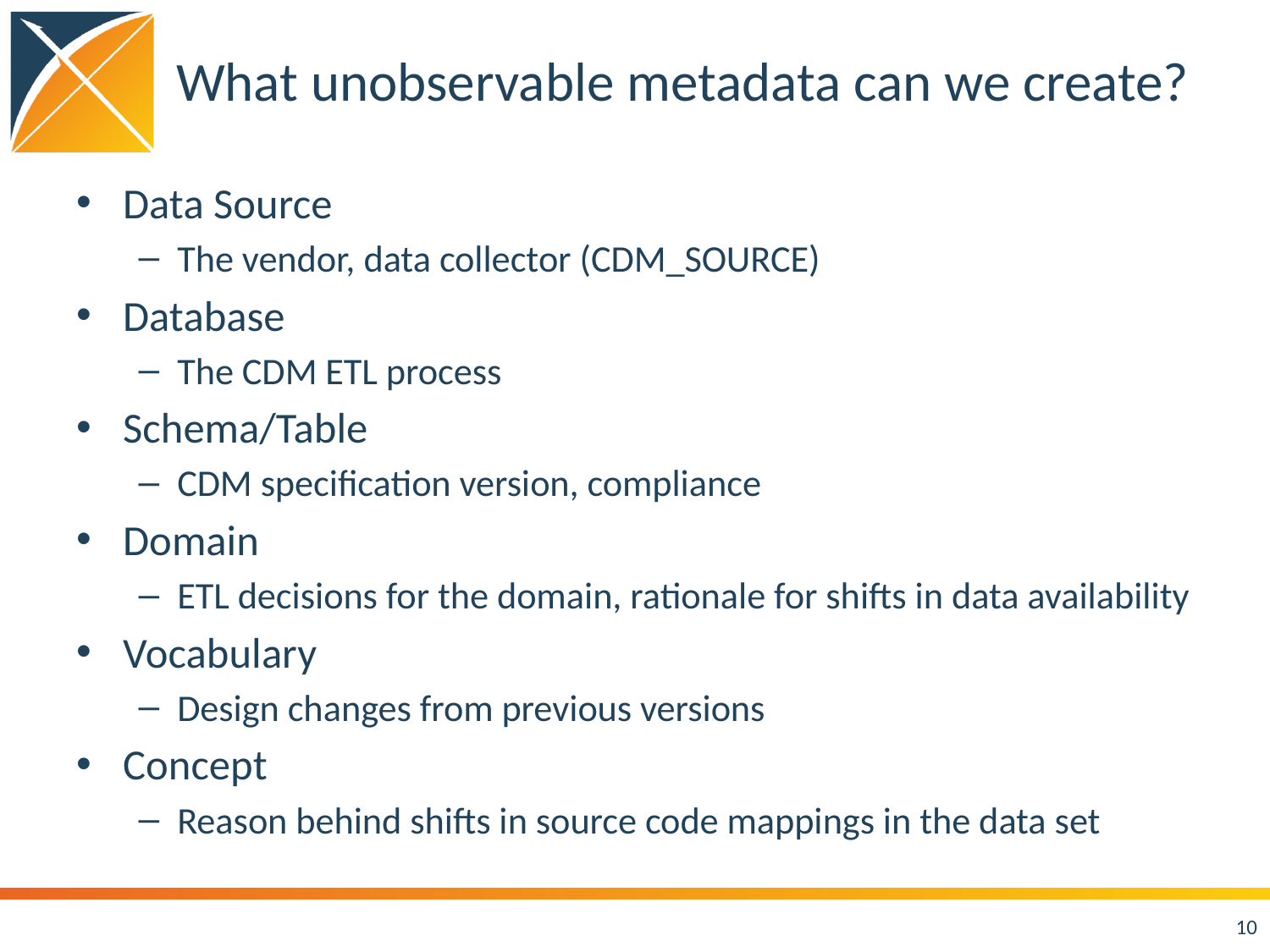

# What unobservable metadata can we create?
Data Source
The vendor, data collector (CDM_SOURCE)
Database
The CDM ETL process
Schema/Table
CDM specification version, compliance
Domain
ETL decisions for the domain, rationale for shifts in data availability
Vocabulary
Design changes from previous versions
Concept
Reason behind shifts in source code mappings in the data set
10